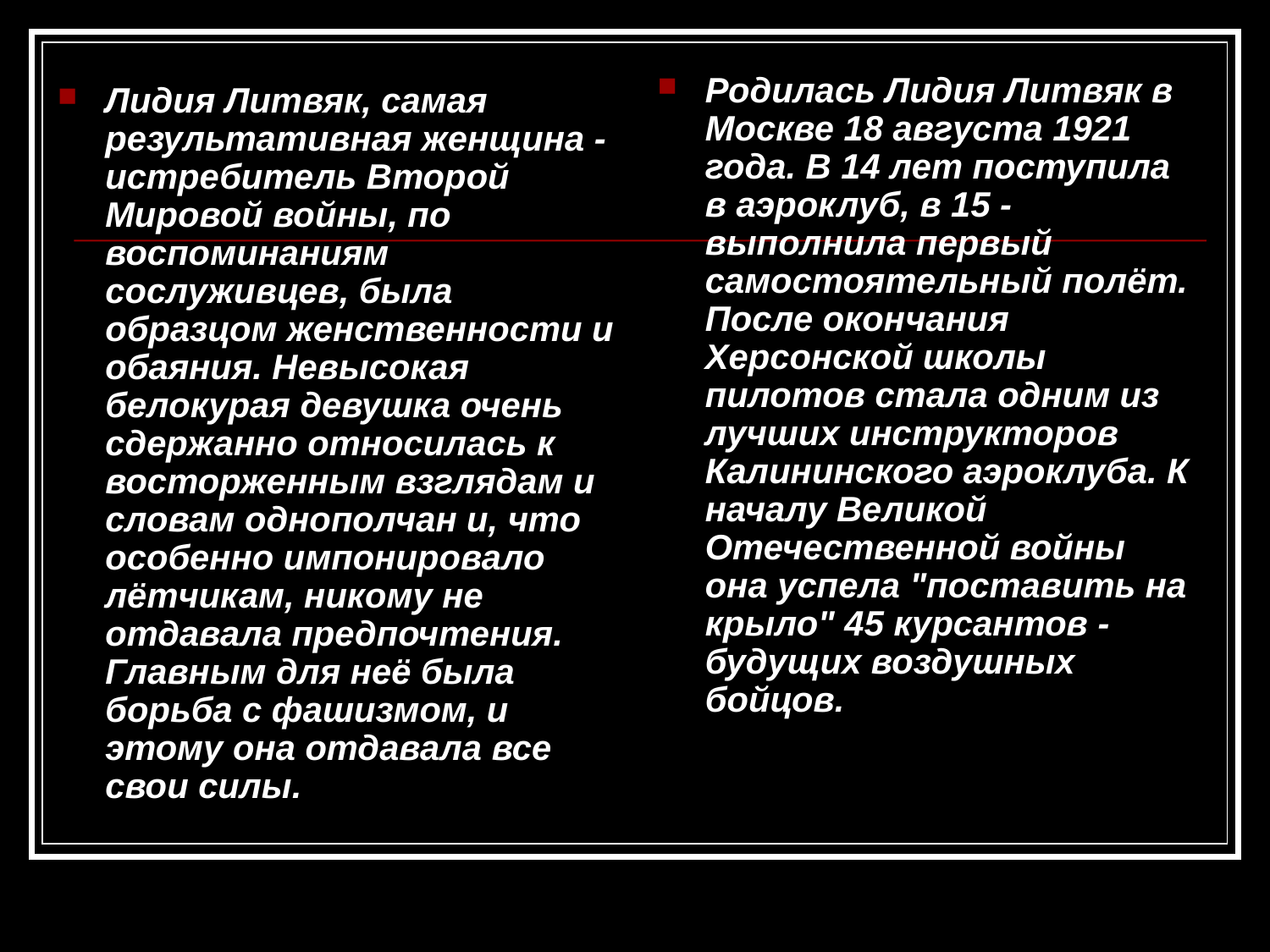

#
Родилась Лидия Литвяк в Москве 18 августа 1921 года. В 14 лет поступила в аэроклуб, в 15 - выполнила первый самостоятельный полёт. После окончания Херсонской школы пилотов стала одним из лучших инструкторов Калининского аэроклуба. К началу Великой Отечественной войны она успела "поставить на крыло" 45 курсантов - будущих воздушных бойцов.
Лидия Литвяк, самая результативная женщина - истребитель Второй Мировой войны, по воспоминаниям сослуживцев, была образцом женственности и обаяния. Невысокая белокурая девушка очень сдержанно относилась к восторженным взглядам и словам однополчан и, что особенно импонировало лётчикам, никому не отдавала предпочтения. Главным для неё была борьба с фашизмом, и этому она отдавала все свои силы.